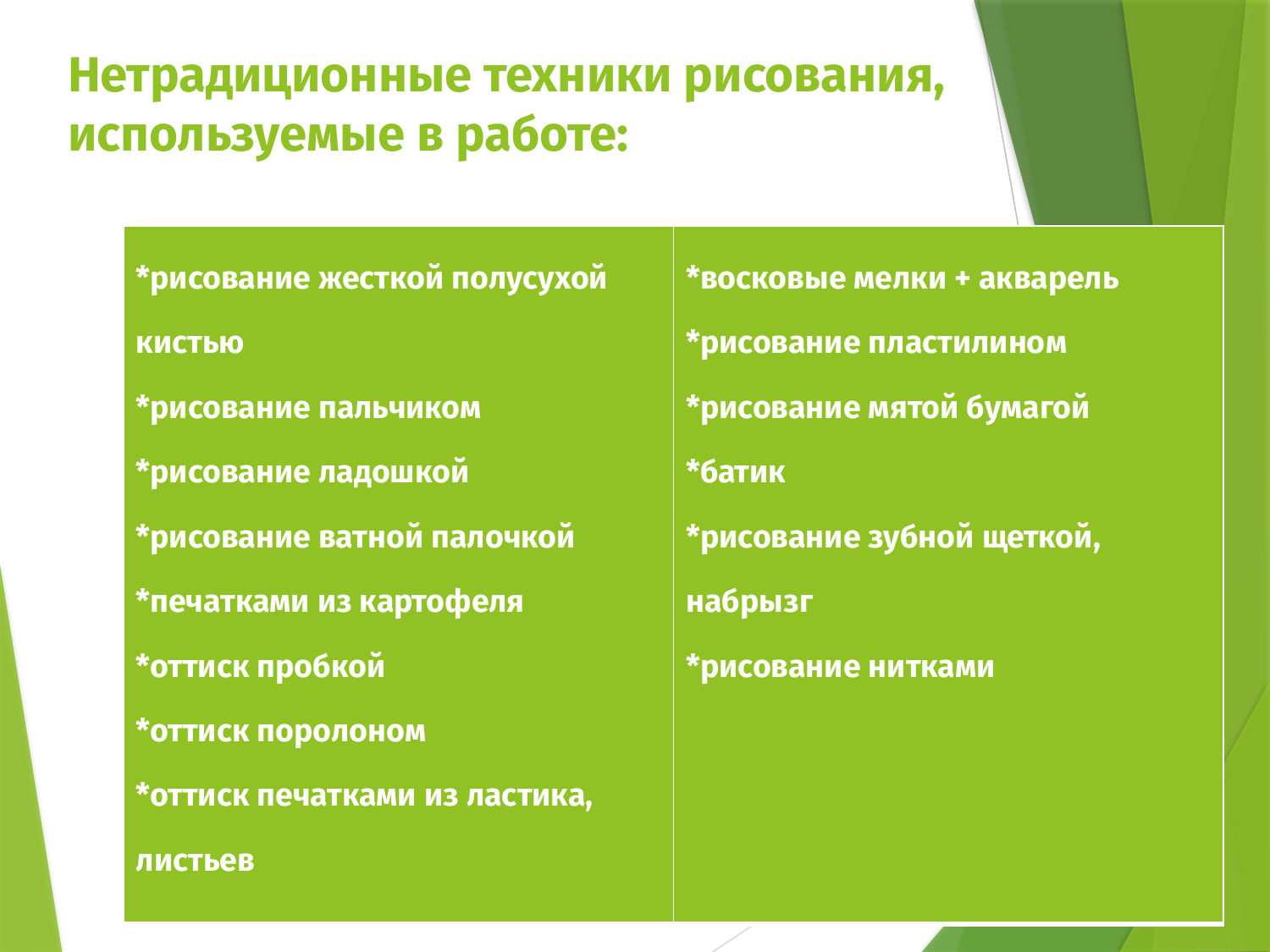

# Нетрадиционные техники рисования, используемые в работе:
| \*рисование жесткой полусухой кистью \*рисование пальчиком \*рисование ладошкой \*рисование ватной палочкой \*печатками из картофеля \*оттиск пробкой \*оттиск поролоном \*оттиск печатками из ластика, листьев | \*восковые мелки + акварель \*рисование пластилином \*рисование мятой бумагой \*батик \*рисование зубной щеткой, набрызг \*рисование нитками |
| --- | --- |